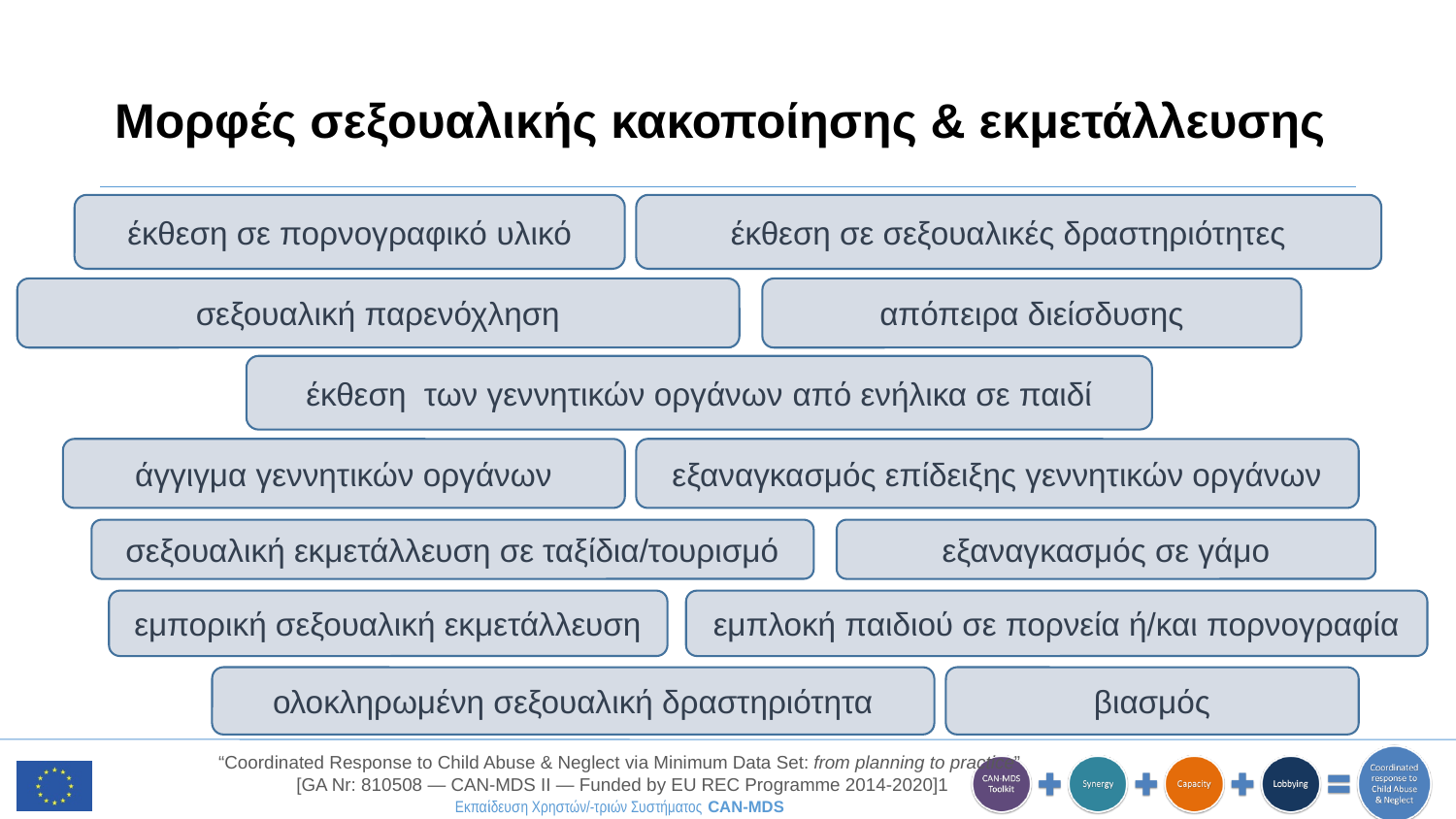

# Μορφές σεξουαλικής κακοποίησης & εκμετάλλευσης
έκθεση σε πορνογραφικό υλικό
έκθεση σε σεξουαλικές δραστηριότητες
σεξουαλική παρενόχληση
απόπειρα διείσδυσης
έκθεση  των γεννητικών οργάνων από ενήλικα σε παιδί
άγγιγμα γεννητικών οργάνων
εξαναγκασμός επίδειξης γεννητικών οργάνων
σεξουαλική εκμετάλλευση σε ταξίδια/τουρισμό
εξαναγκασμός σε γάμο
εμπορική σεξουαλική εκμετάλλευση
εμπλοκή παιδιού σε πορνεία ή/και πορνογραφία
ολοκληρωμένη σεξουαλική δραστηριότητα
βιασμός